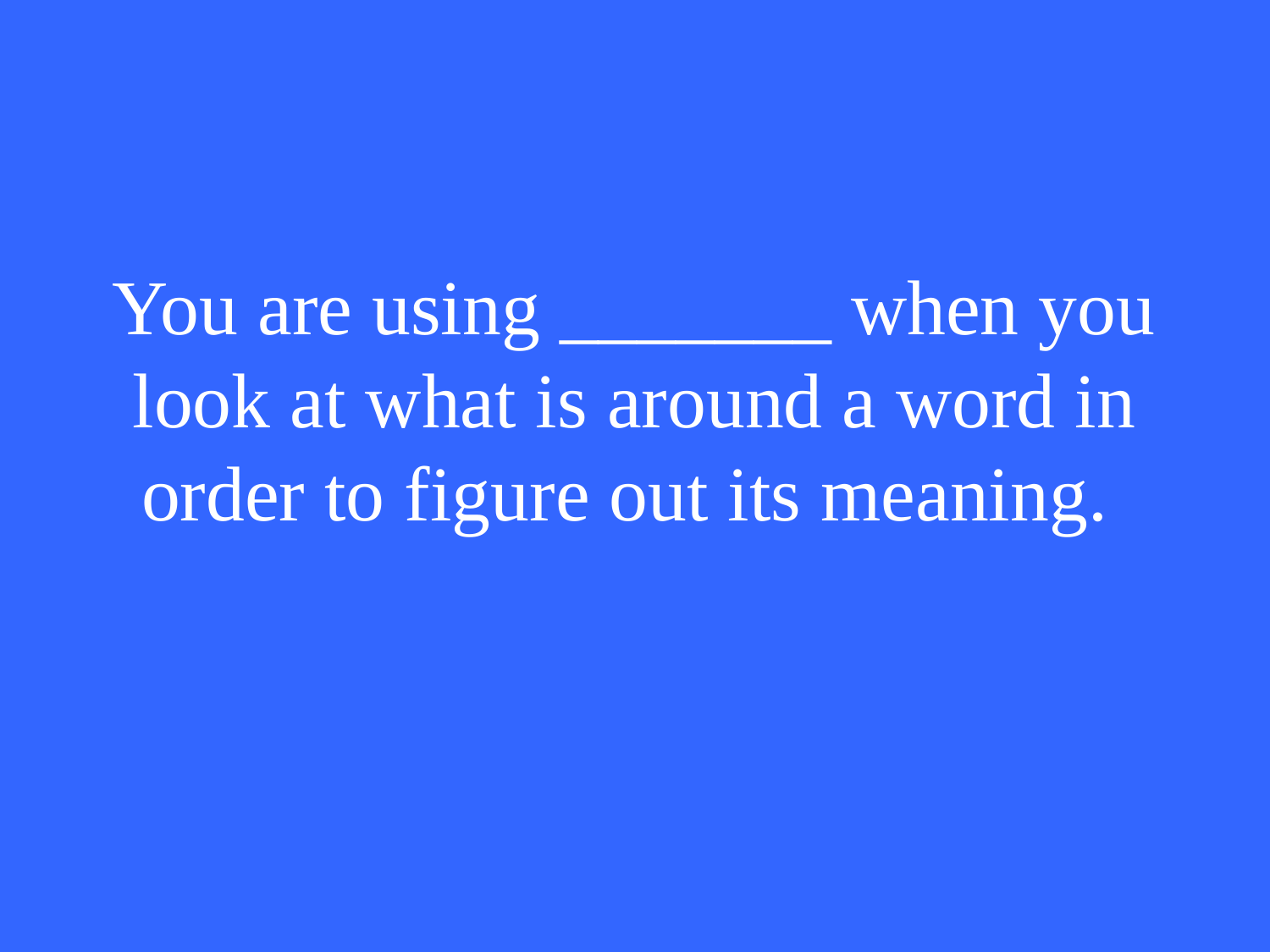

# You are using _______ when you look at what is around a word in order to figure out its meaning.